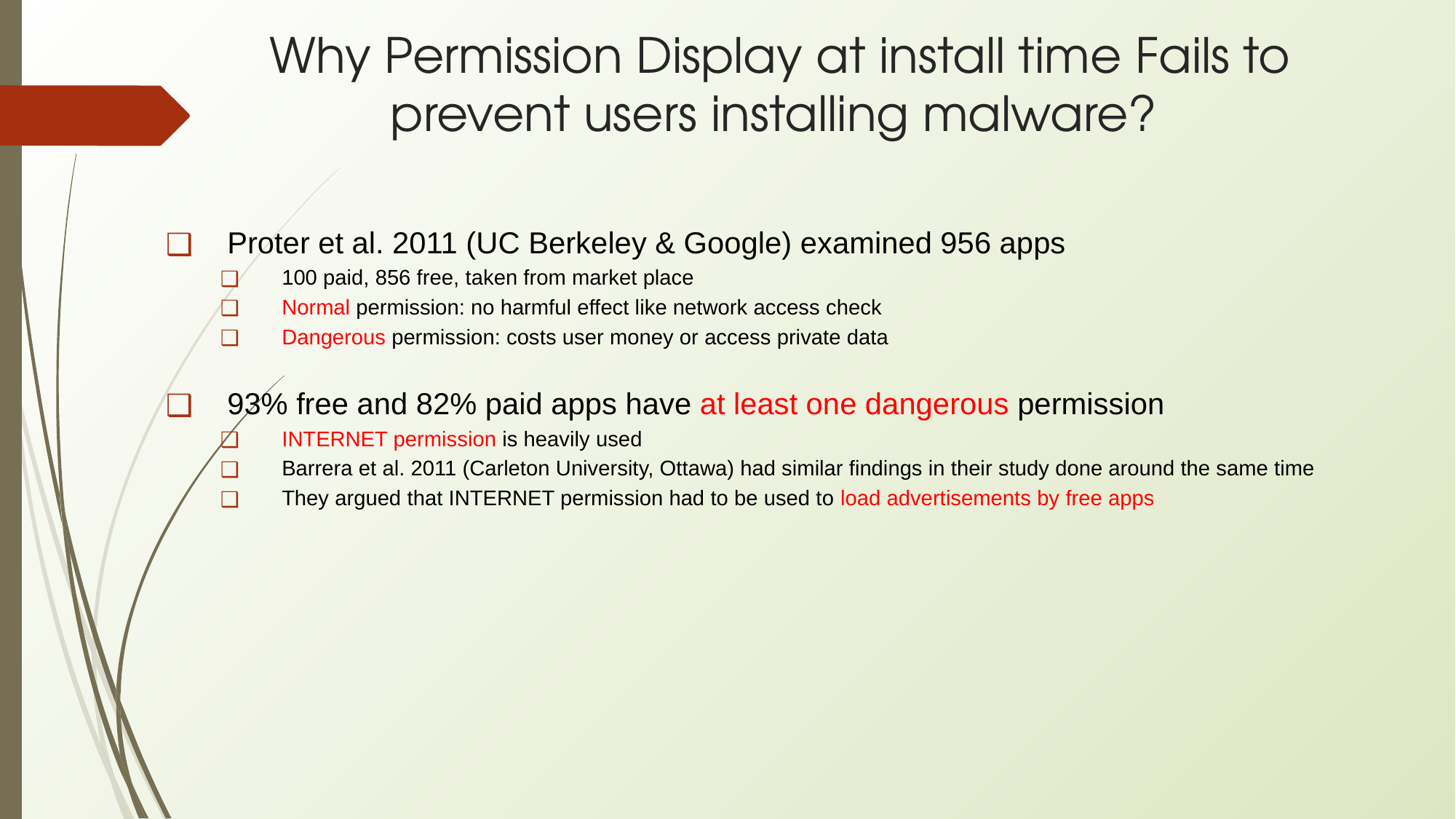

# Why Permission Display at install time Fails to prevent users installing malware?

Proter et al. 2011 (UC Berkeley & Google) examined 956 apps
100 paid, 856 free, taken from market place
Normal permission: no harmful effect like network access check
Dangerous permission: costs user money or access private data

93% free and 82% paid apps have at least one dangerous permission
INTERNET permission is heavily used
Barrera et al. 2011 (Carleton University, Ottawa) had similar findings in their study done around the same time
They argued that INTERNET permission had to be used to load advertisements by free apps